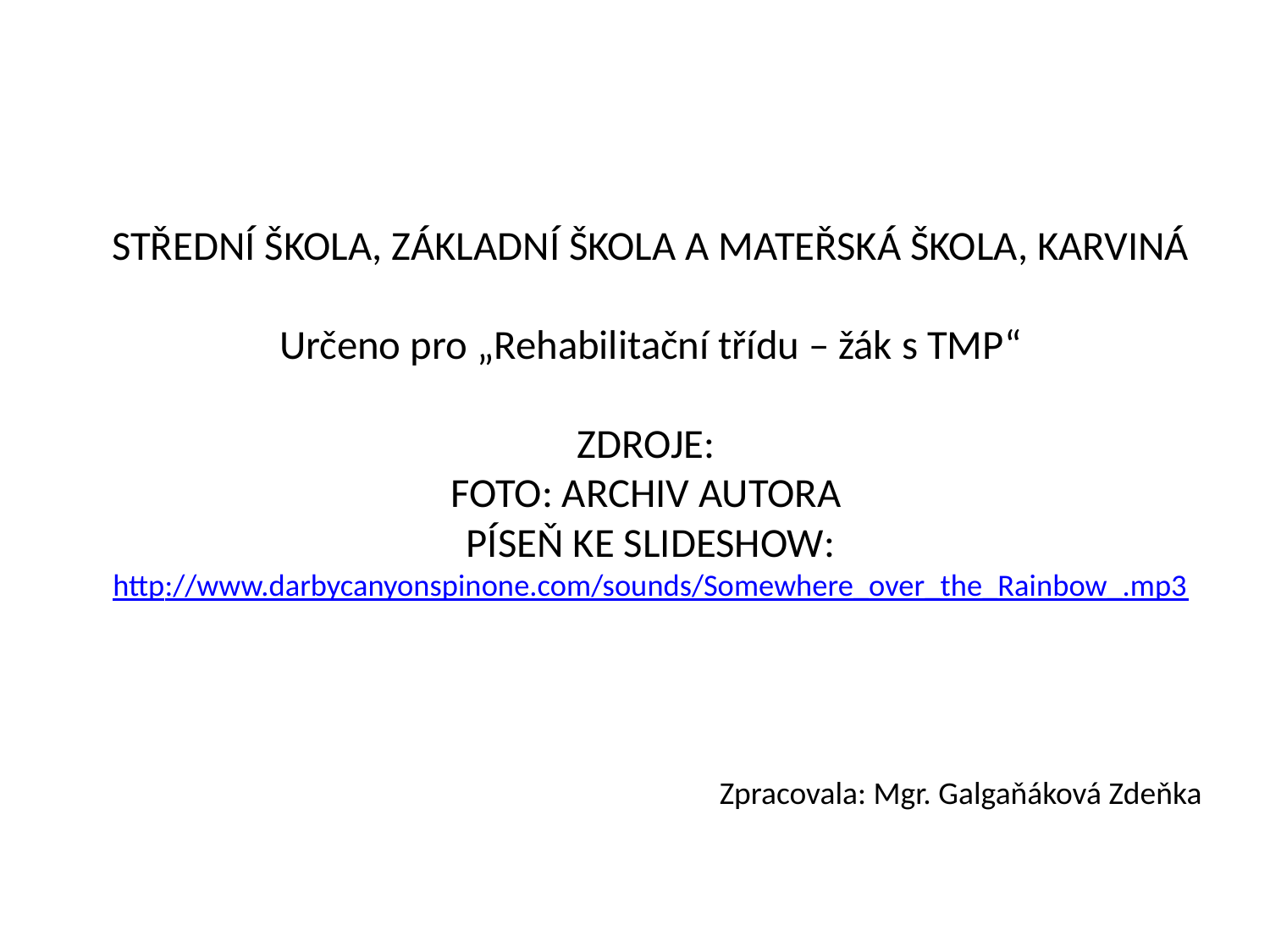

# Střední škola, Základní škola a Mateřská škola, Karviná Určeno pro „Rehabilitační třídu – žák s TMP“ Zdroje: foto: archiv autora píseň ke slideshow: http://www.darbycanyonspinone.com/sounds/Somewhere_over_the_Rainbow_.mp3
Zpracovala: Mgr. Galgaňáková Zdeňka